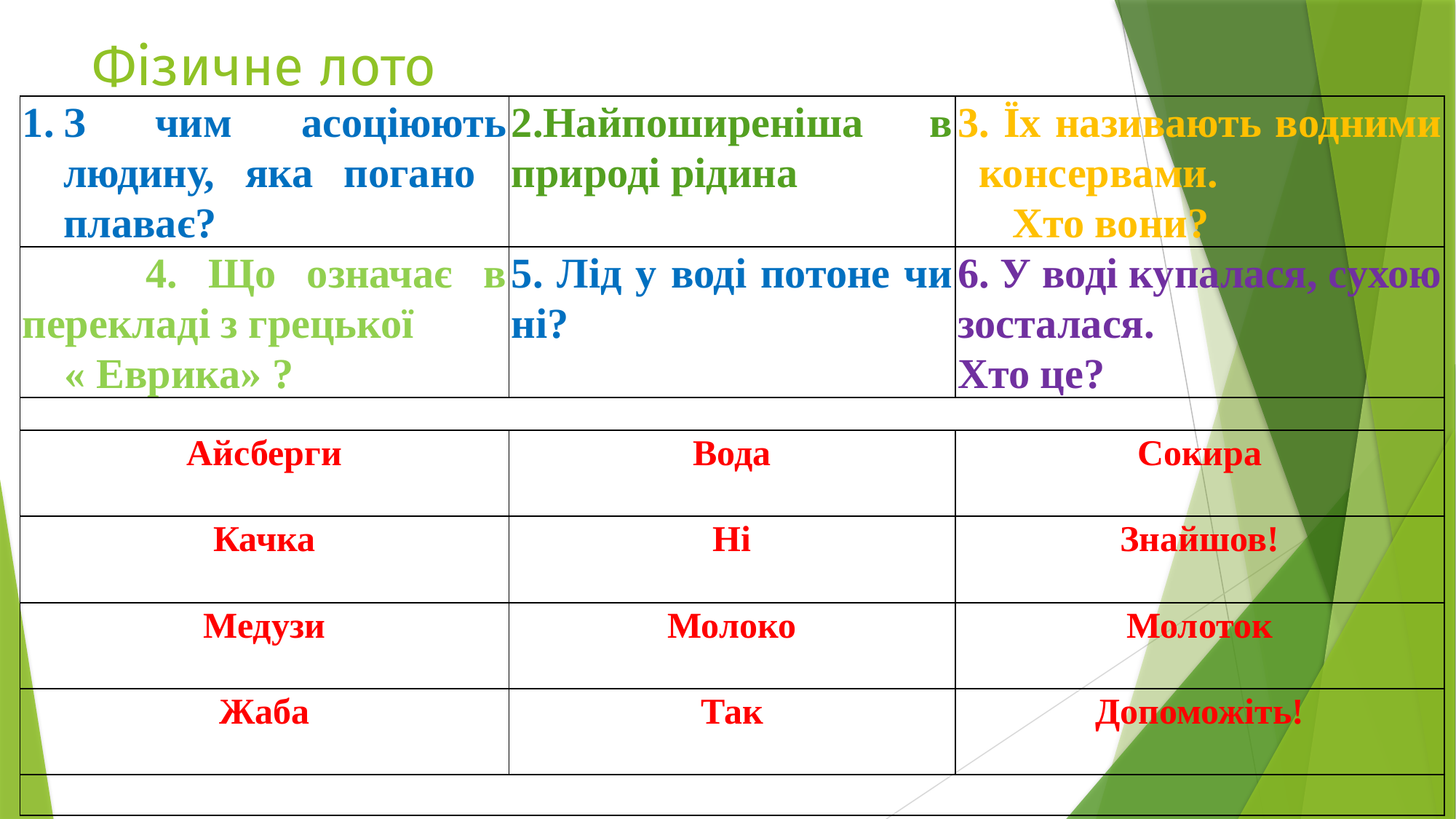

# Фізичне лото
| З чим асоціюють людину, яка погано плаває? | 2.Найпоширеніша в природі рідина | 3. Їх називають водними консервами. Хто вони? |
| --- | --- | --- |
| 4. Що означає в перекладі з грецької « Еврика» ? | 5. Лід у воді потоне чи ні? | 6. У воді купалася, сухою зосталася. Хто це? |
|  |  |  |
| Айсберги | Вода | Сокира |
| Качка | Ні | Знайшов! |
| Медузи | Молоко | Молоток |
| Жаба | Так | Допоможіть! |
|  |  |  |